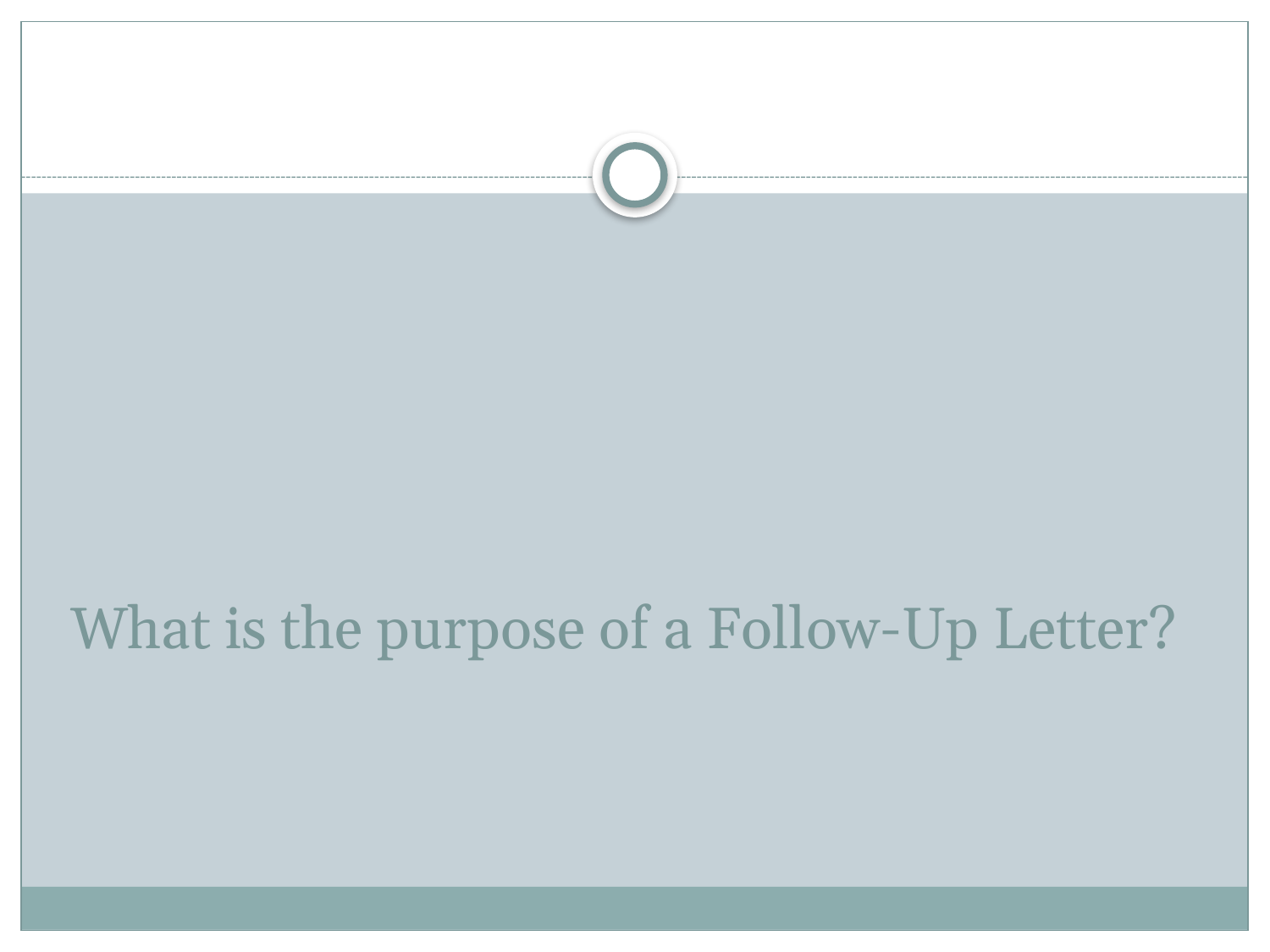

# What is the purpose of a Follow-Up Letter?